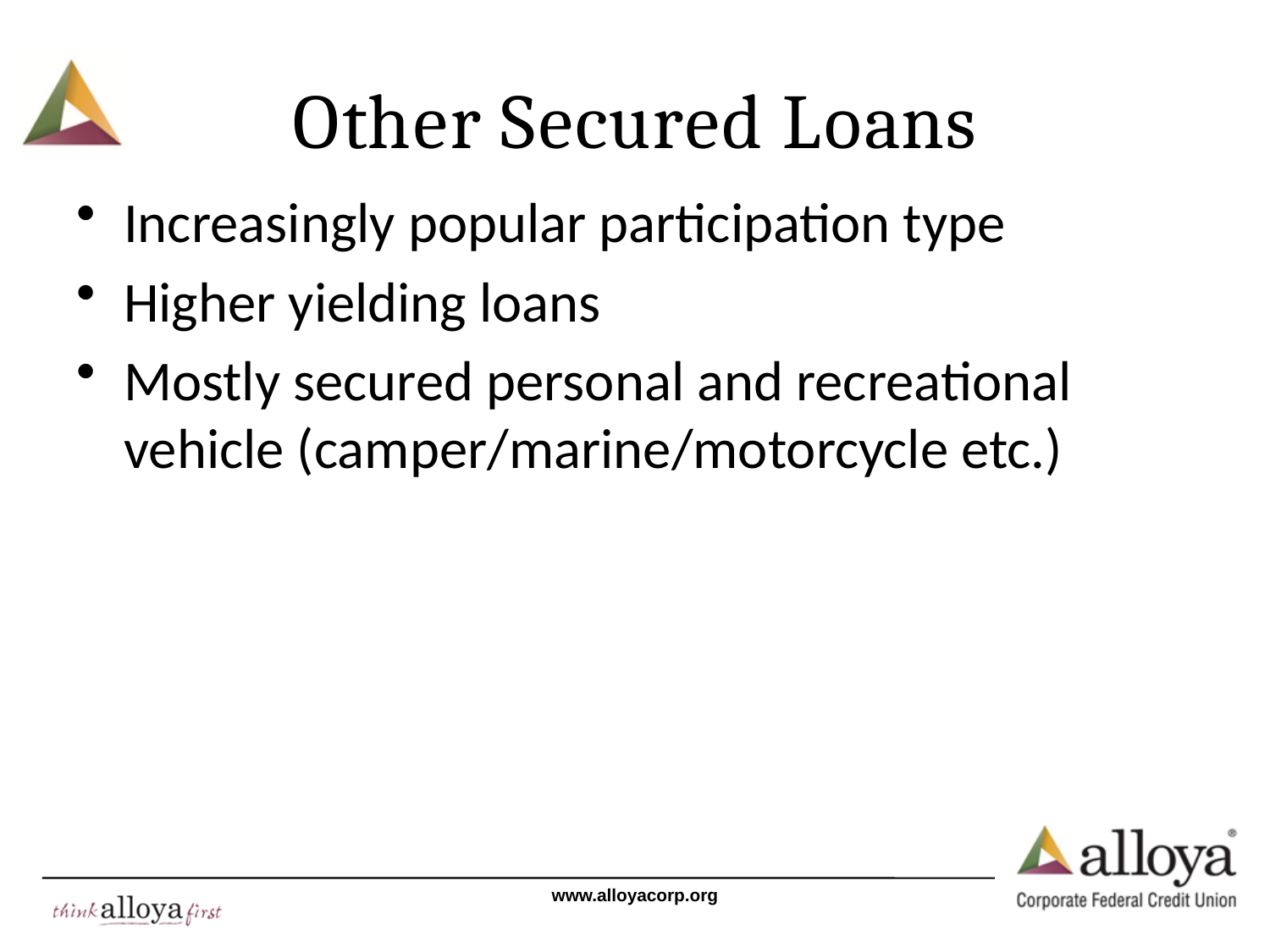

# Other Secured Loans
Increasingly popular participation type
Higher yielding loans
Mostly secured personal and recreational vehicle (camper/marine/motorcycle etc.)